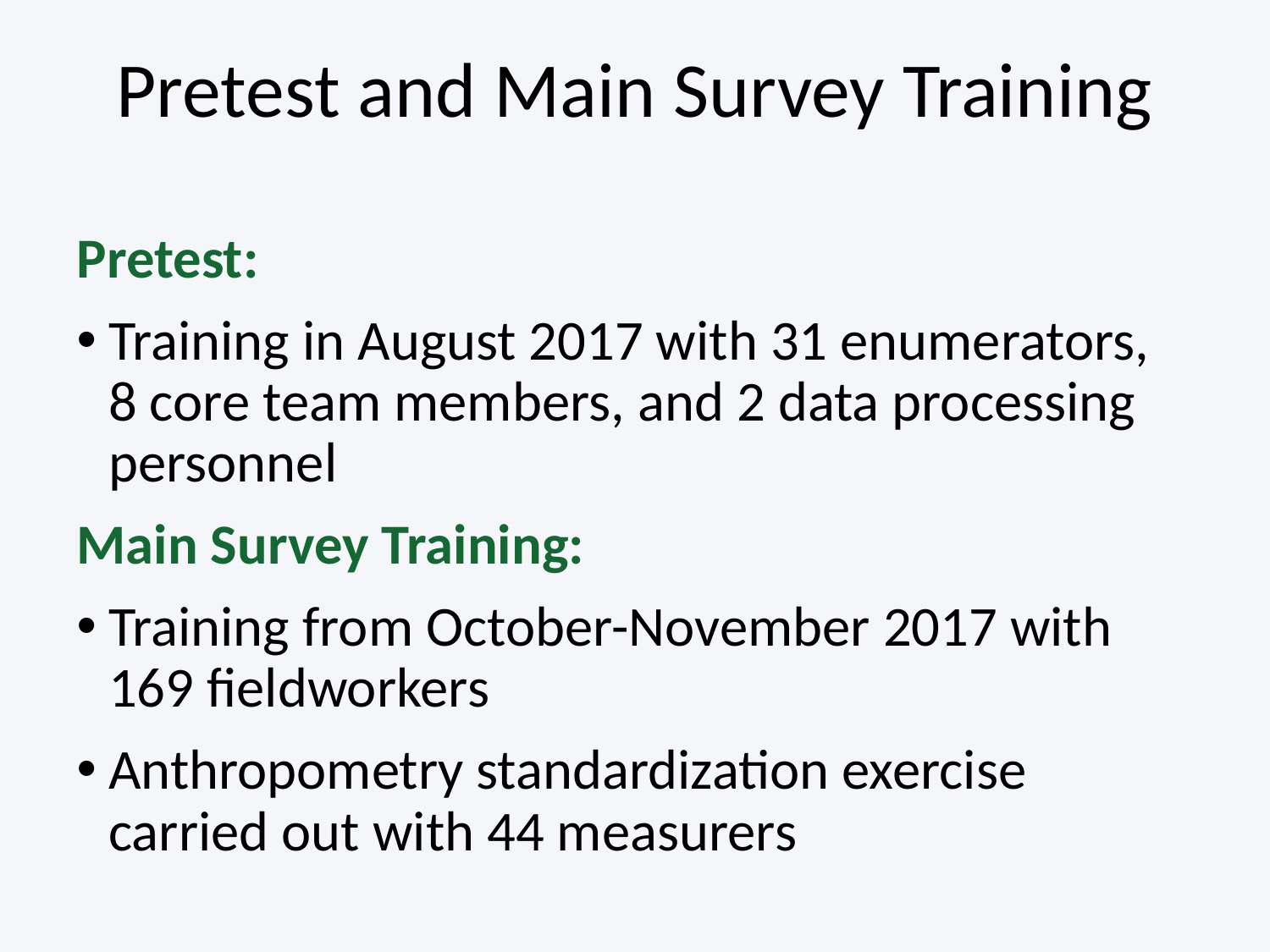

# Pretest and Main Survey Training
Pretest:
Training in August 2017 with 31 enumerators,
8 core team members, and 2 data processing personnel
Main Survey Training:
Training from October-November 2017 with 169 fieldworkers
Anthropometry standardization exercise carried out with 44 measurers